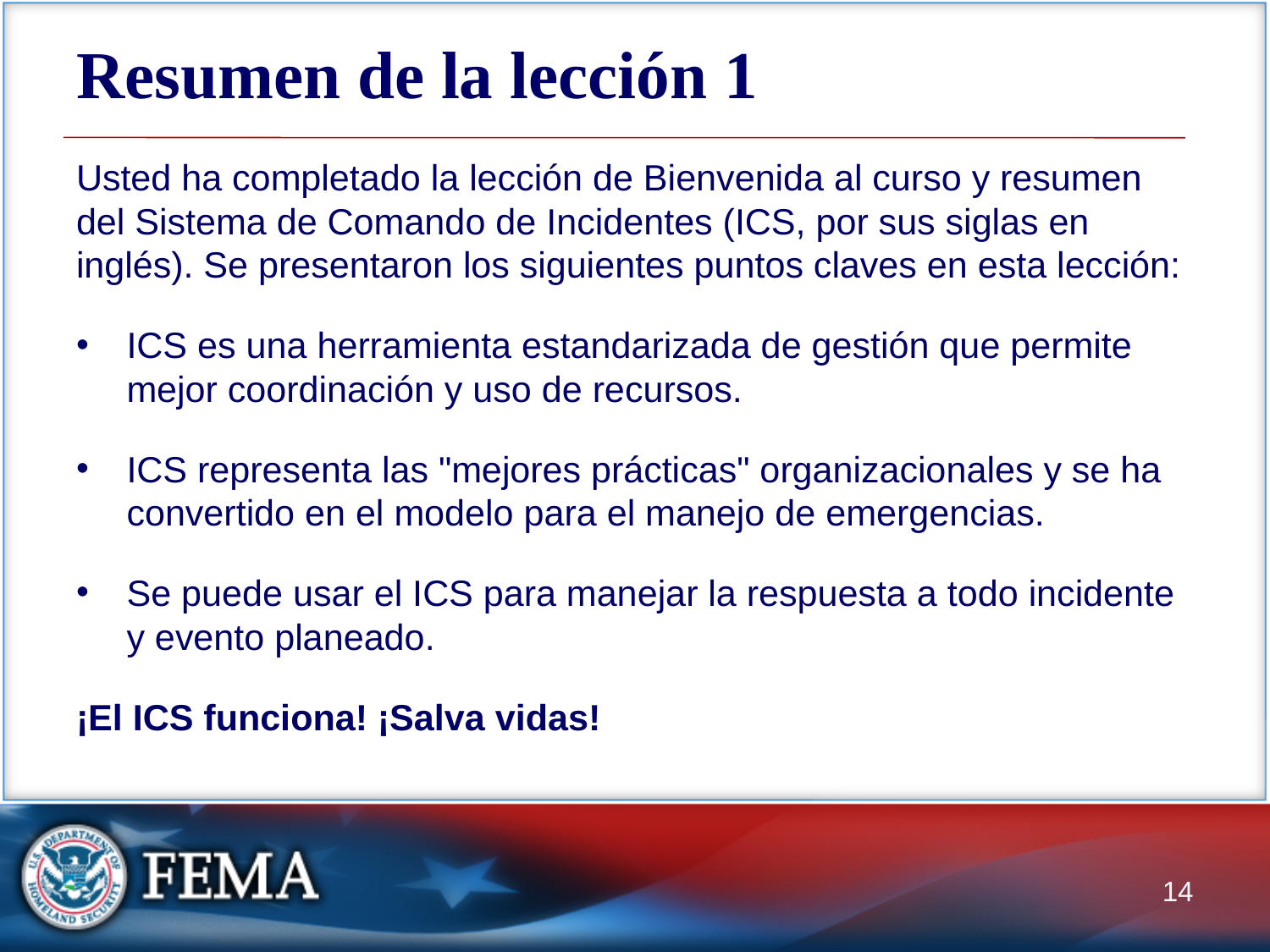

# Resumen de la lección 1
Usted ha completado la lección de Bienvenida al curso y resumen del Sistema de Comando de Incidentes (ICS, por sus siglas en inglés). Se presentaron los siguientes puntos claves en esta lección:
ICS es una herramienta estandarizada de gestión que permite mejor coordinación y uso de recursos.
ICS representa las "mejores prácticas" organizacionales y se ha convertido en el modelo para el manejo de emergencias.
Se puede usar el ICS para manejar la respuesta a todo incidente y evento planeado.
¡El ICS funciona! ¡Salva vidas!
14